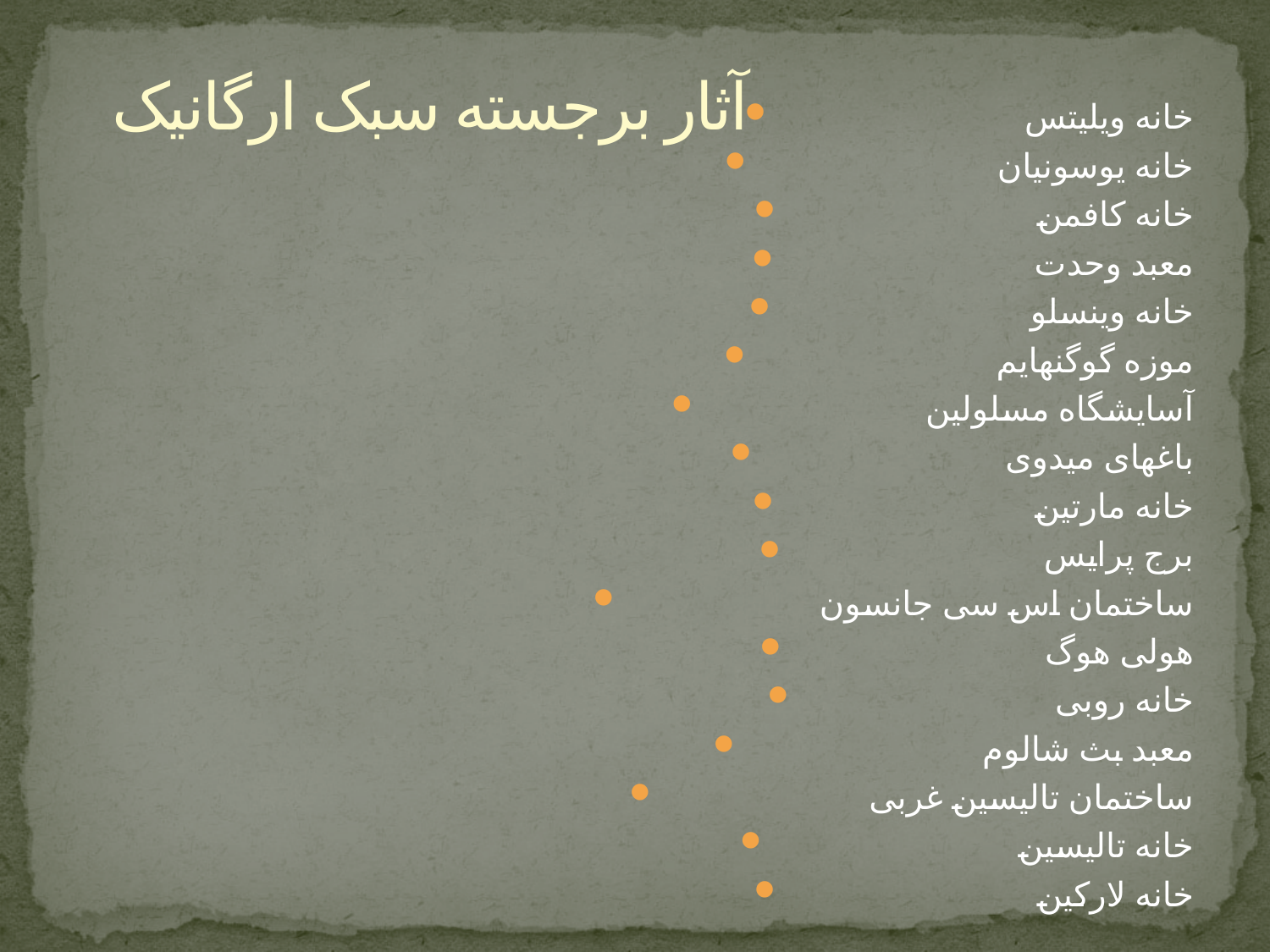

# آثار برجسته سبک ارگانیک
خانه ویلیتس
خانه یوسونیان
خانه کافمن
معبد وحدت
خانه وینسلو
موزه گوگنهایم
آسایشگاه مسلولین
باغهای میدوی
خانه مارتین
برج پرایس
ساختمان اس سی جانسون
هولی هوگ
خانه روبی
معبد بث شالوم
ساختمان تالیسین غربی
خانه تالیسین
خانه لارکین